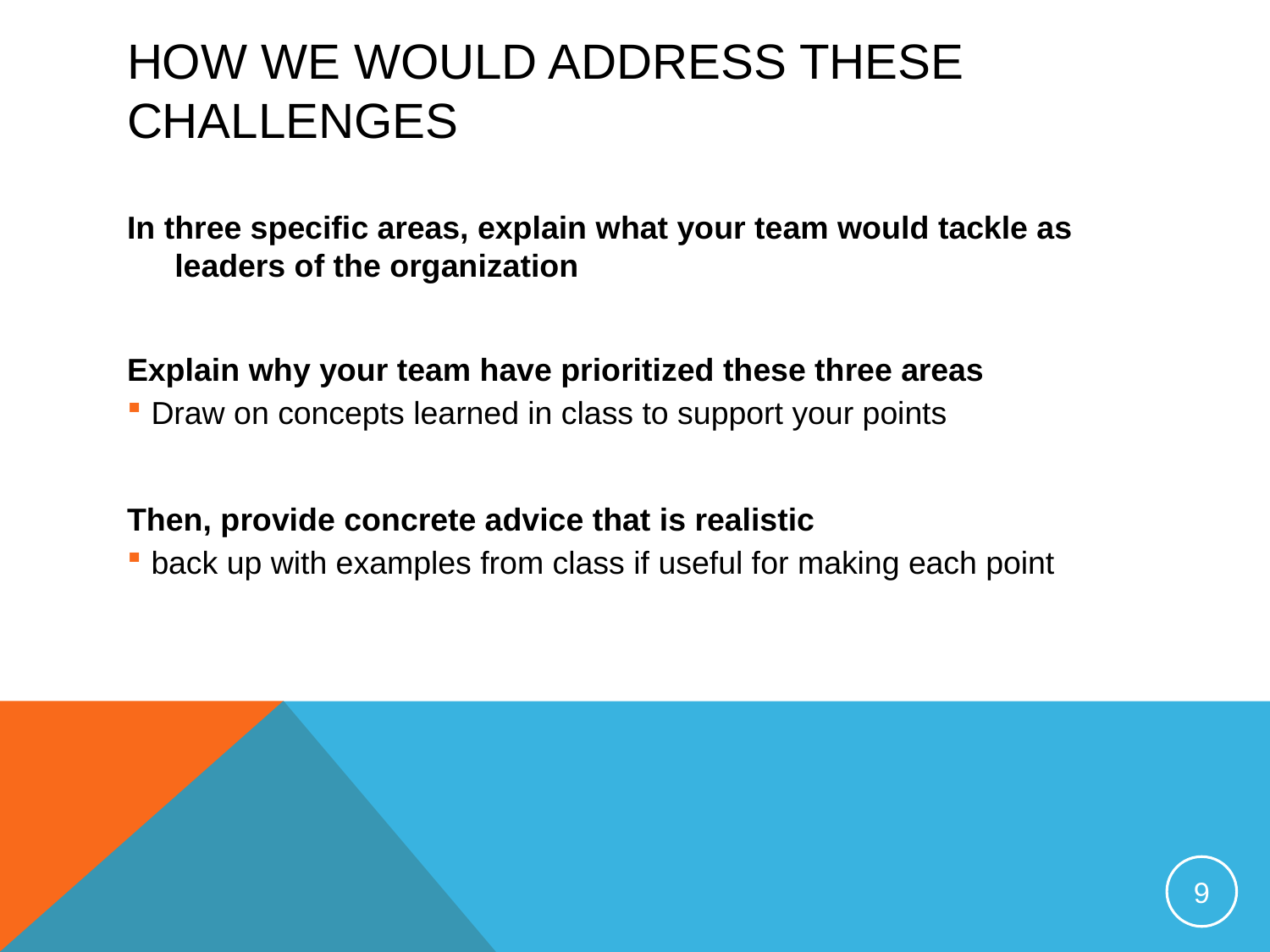

# How we would address these challenges

In three specific areas, explain what your team would tackle as leaders of the organization

Explain why your team have prioritized these three areas
Draw on concepts learned in class to support your points

Then, provide concrete advice that is realistic
back up with examples from class if useful for making each point

9